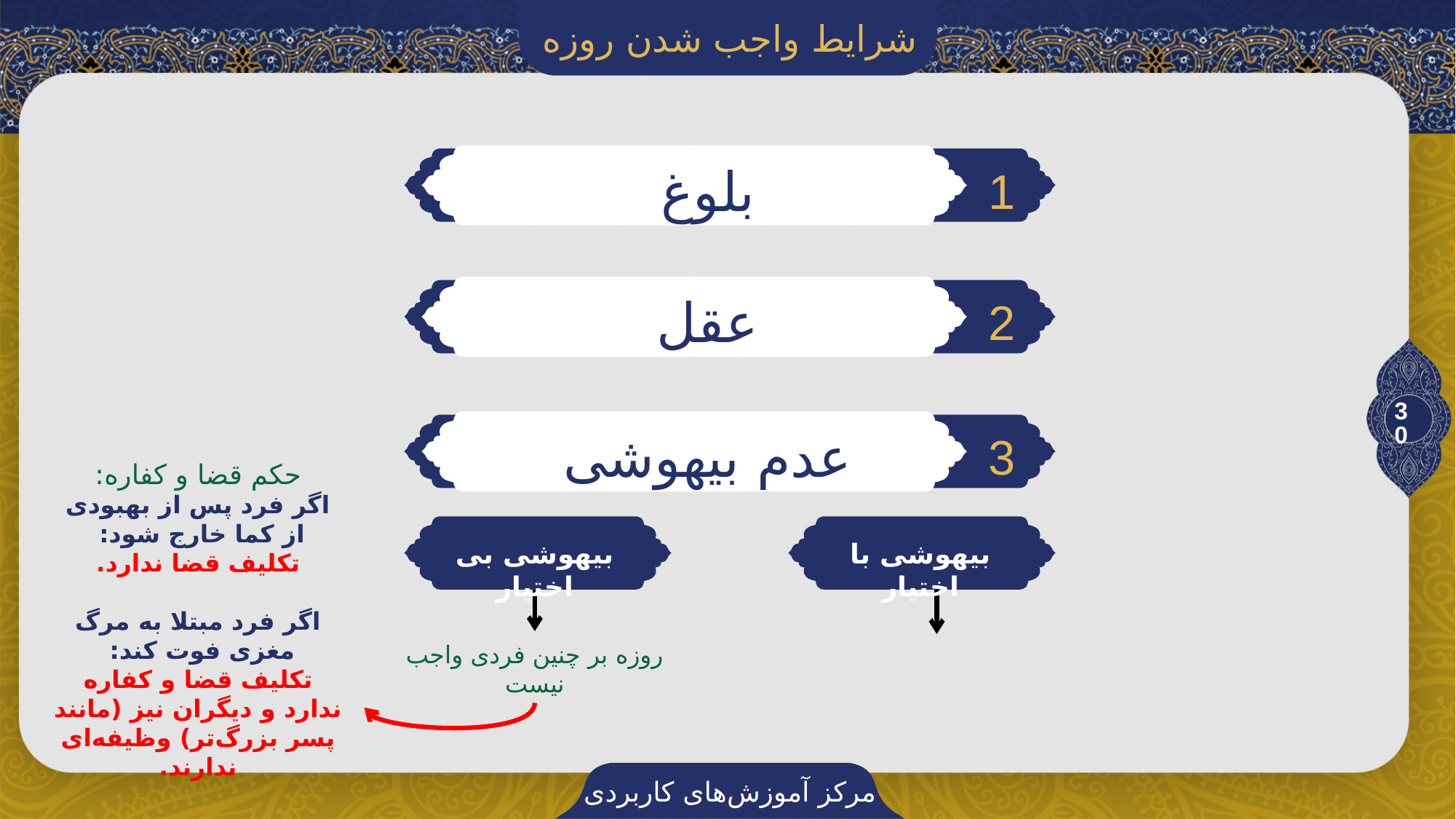

شرایط واجب شدن روزه

بلوغ
1

عقل
2
30

عدم بیهوشی
3
حکم قضا و کفاره:
اگر فرد پس از بهبودی از کما خارج شود:
تکلیف قضا ندارد.
اگر فرد مبتلا به مرگ مغزی فوت کند:
تکلیف قضا و کفاره ندارد و دیگران نیز (مانند پسر بزرگ‌تر) وظیفه‌ای ندارند.
بیهوشی بی اختیار
بیهوشی با اختیار
روزه بر چنین فردی واجب نیست
مرکز آموزش‌های کاربردی